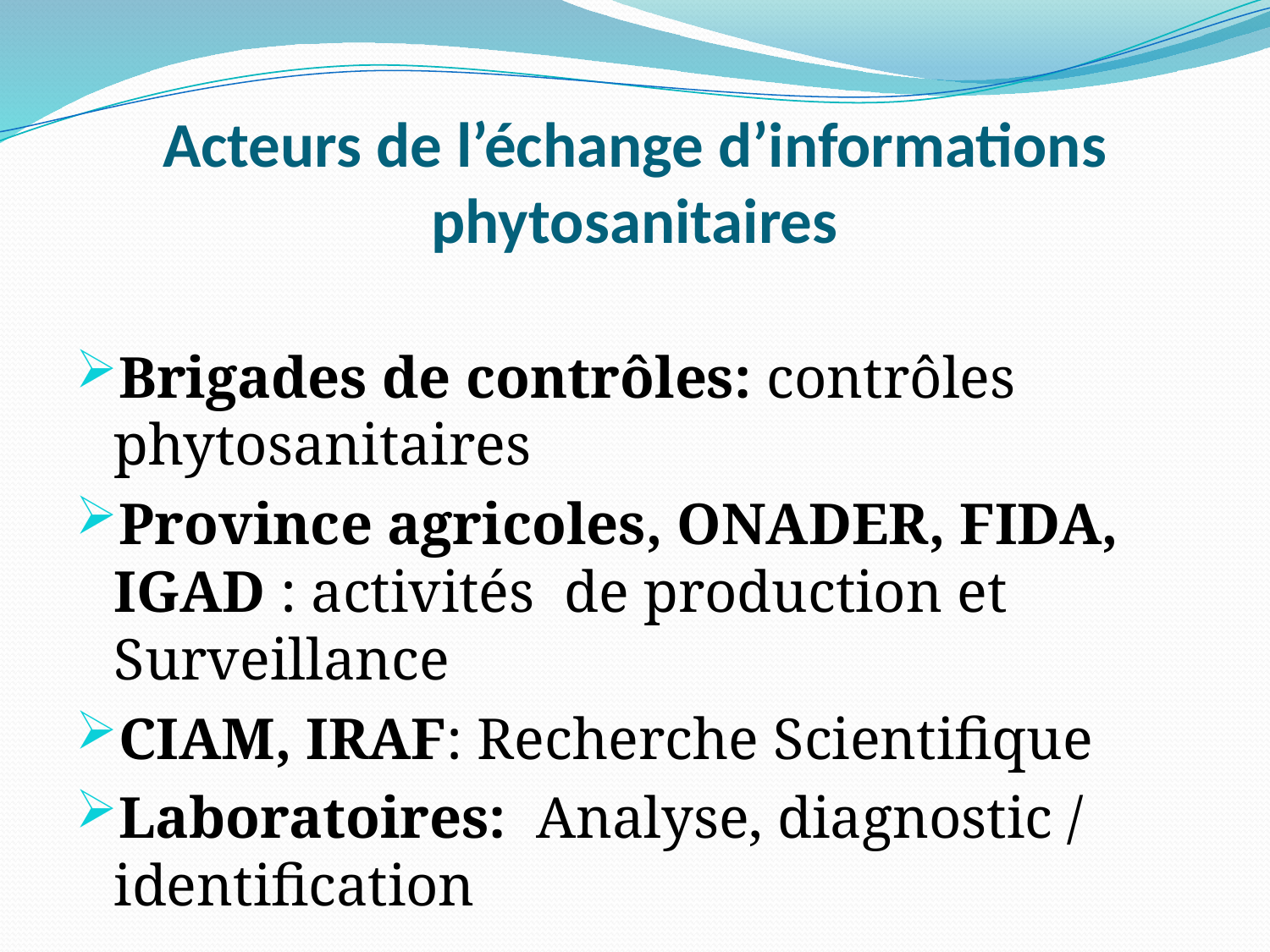

# Acteurs de l’échange d’informations phytosanitaires

Brigades de contrôles: contrôles phytosanitaires
Province agricoles, ONADER, FIDA, IGAD : activités  de production et Surveillance
CIAM, IRAF: Recherche Scientifique
Laboratoires:  Analyse, diagnostic / identification